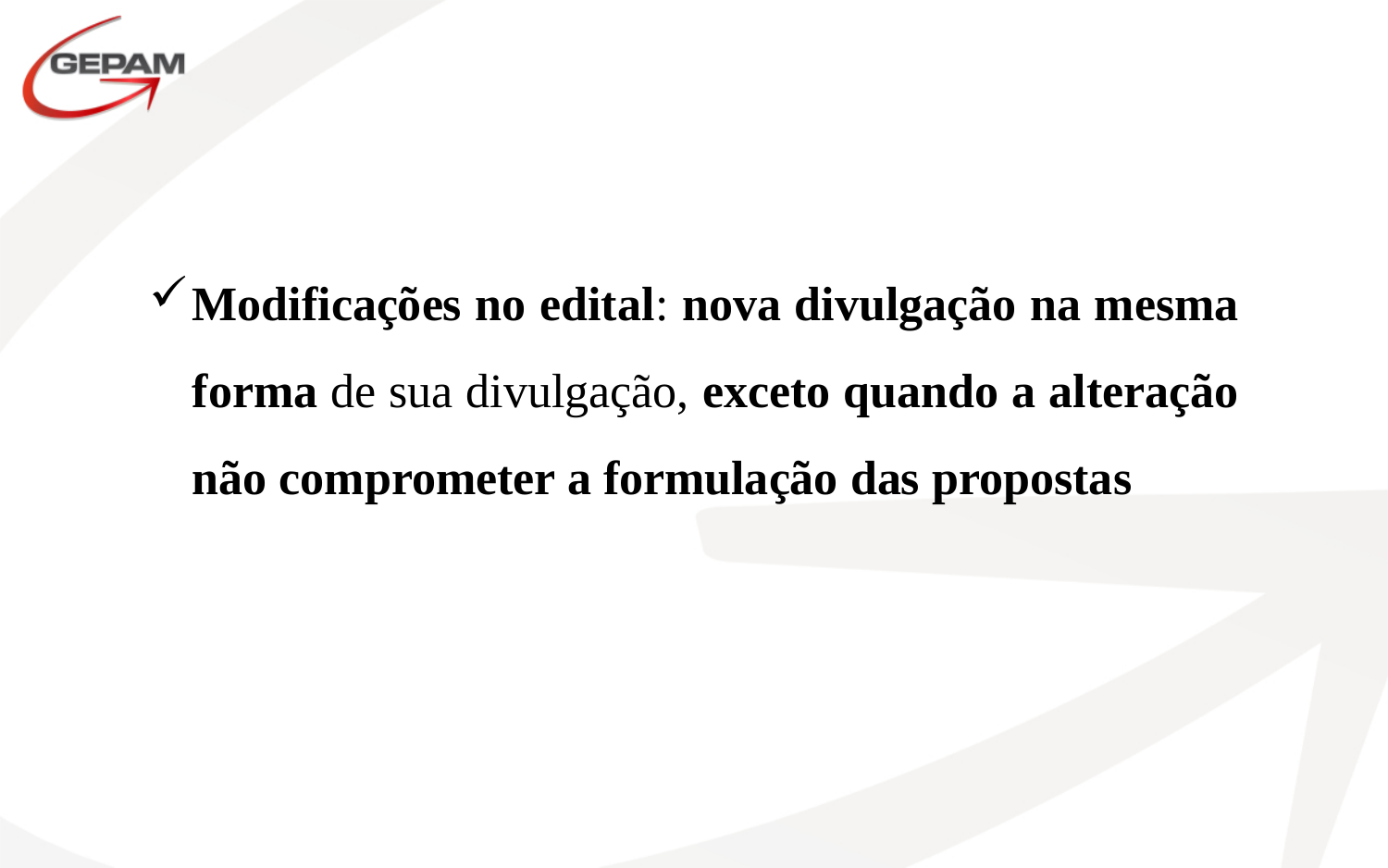

Modificações no edital: nova divulgação na mesma forma de sua divulgação, exceto quando a alteração não comprometer a formulação das propostas